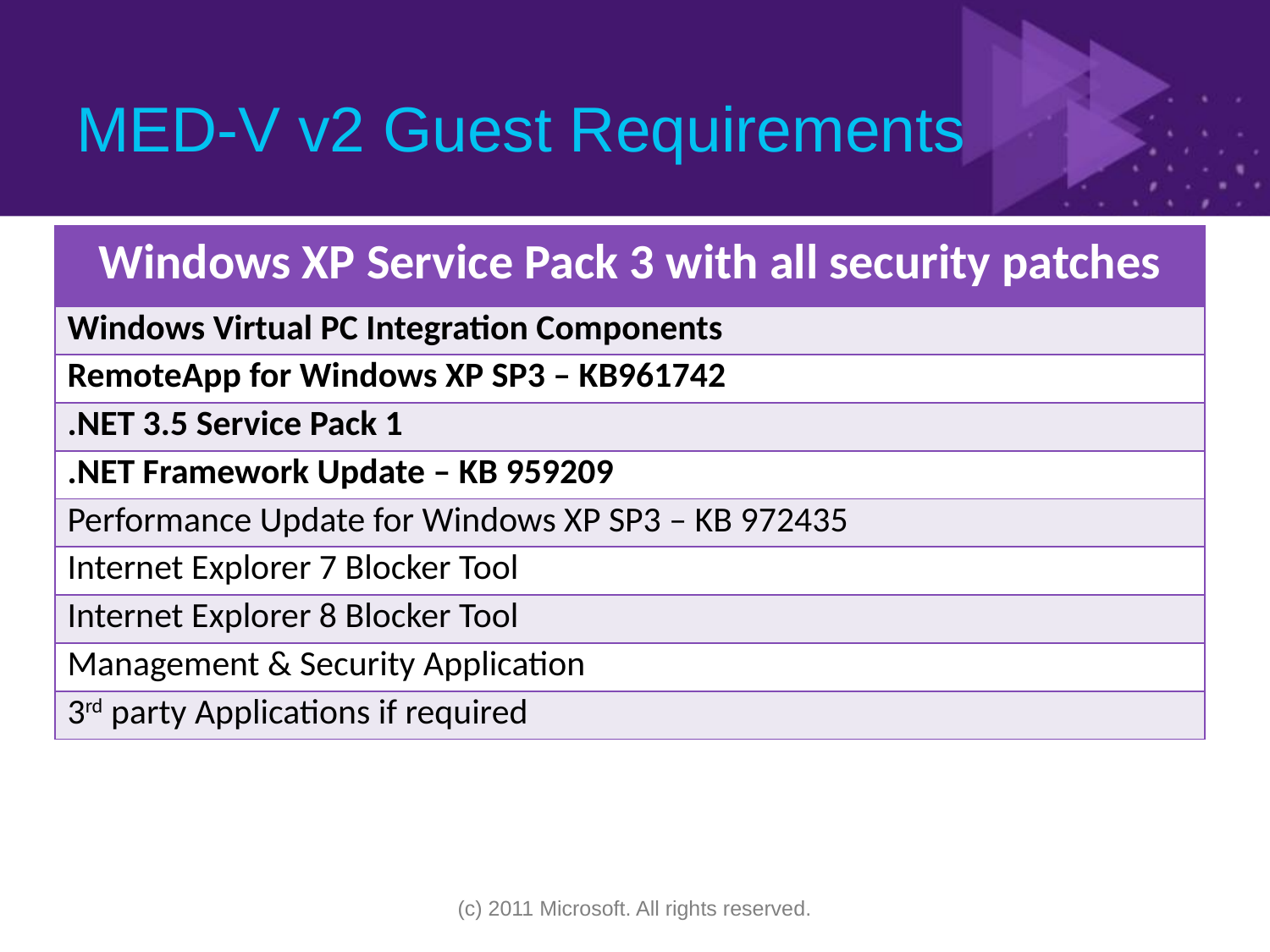

# MED-V v2 Guest Requirements
| Windows XP Service Pack 3 with all security patches |
| --- |
| Windows Virtual PC Integration Components |
| RemoteApp for Windows XP SP3 – KB961742 |
| .NET 3.5 Service Pack 1 |
| .NET Framework Update – KB 959209 |
| Performance Update for Windows XP SP3 – KB 972435 |
| Internet Explorer 7 Blocker Tool |
| Internet Explorer 8 Blocker Tool |
| Management & Security Application |
| 3rd party Applications if required |
(c) 2011 Microsoft. All rights reserved.